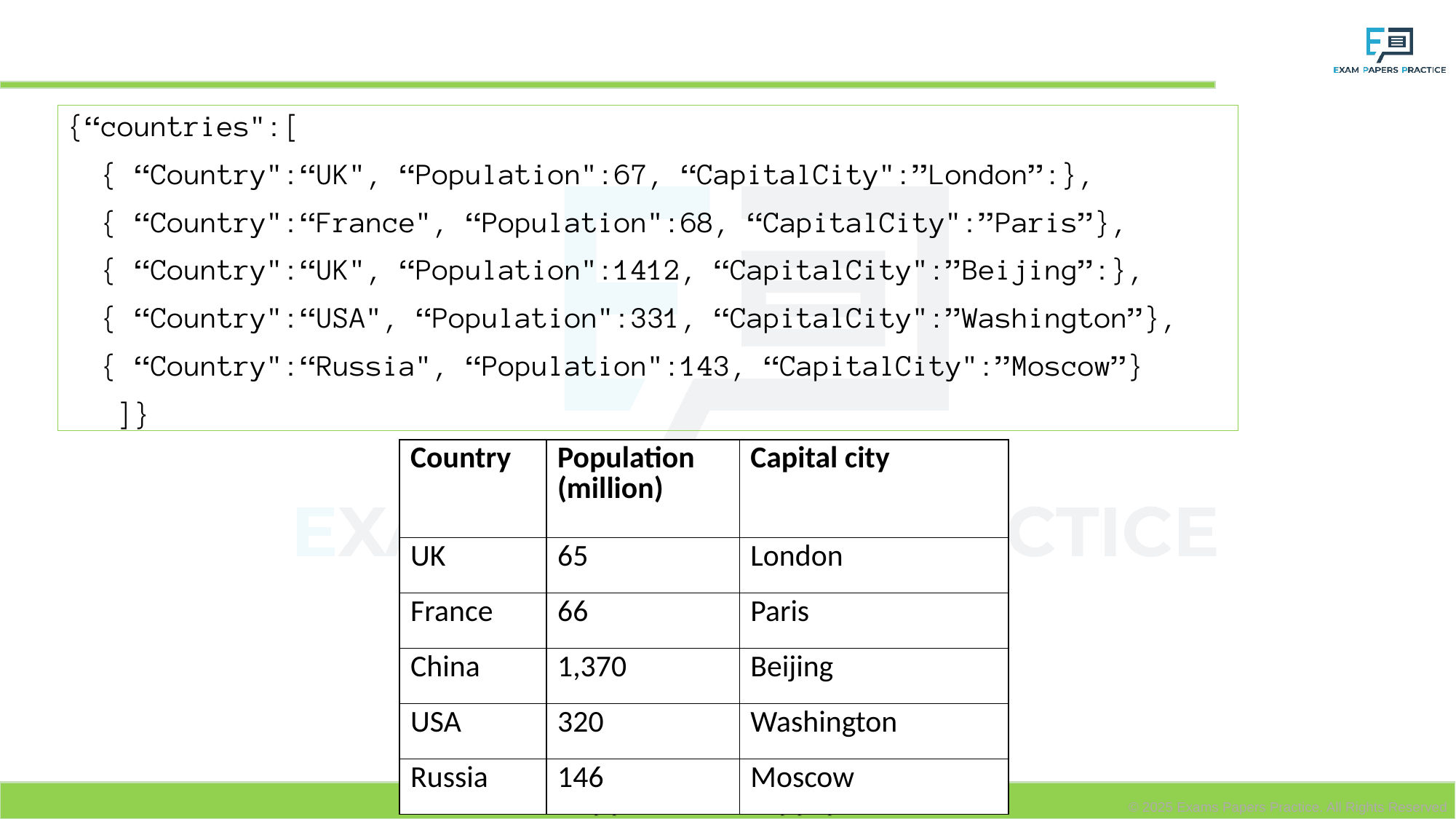

# JSON Answer
{“countries":[
  { “Country":“UK", “Population":67, “CapitalCity":”London”:},
  { “Country":“France", “Population":68, “CapitalCity":”Paris”},
  { “Country":“UK", “Population":1412, “CapitalCity":”Beijing”:},
  { “Country":“USA", “Population":331, “CapitalCity":”Washington”},
  { “Country":“Russia", “Population":143, “CapitalCity":”Moscow”}
   ]}
| Country | Population (million) | Capital city |
| --- | --- | --- |
| UK | 65 | London |
| France | 66 | Paris |
| China | 1,370 | Beijing |
| USA | 320 | Washington |
| Russia | 146 | Moscow |